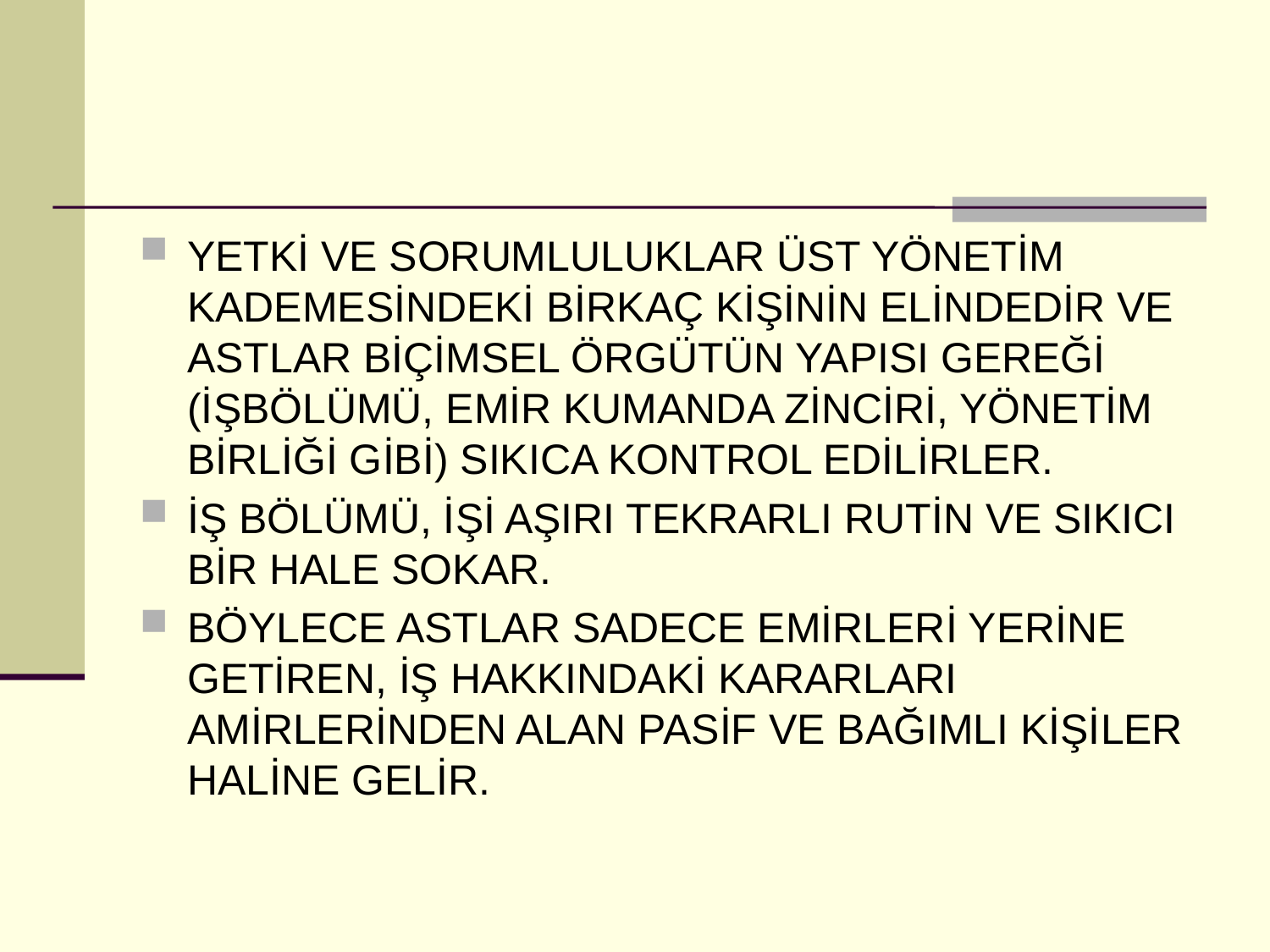

#
YETKİ VE SORUMLULUKLAR ÜST YÖNETİM KADEMESİNDEKİ BİRKAÇ KİŞİNİN ELİNDEDİR VE ASTLAR BİÇİMSEL ÖRGÜTÜN YAPISI GEREĞİ (İŞBÖLÜMÜ, EMİR KUMANDA ZİNCİRİ, YÖNETİM BİRLİĞİ GİBİ) SIKICA KONTROL EDİLİRLER.
İŞ BÖLÜMÜ, İŞİ AŞIRI TEKRARLI RUTİN VE SIKICI BİR HALE SOKAR.
BÖYLECE ASTLAR SADECE EMİRLERİ YERİNE GETİREN, İŞ HAKKINDAKİ KARARLARI AMİRLERİNDEN ALAN PASİF VE BAĞIMLI KİŞİLER HALİNE GELİR.